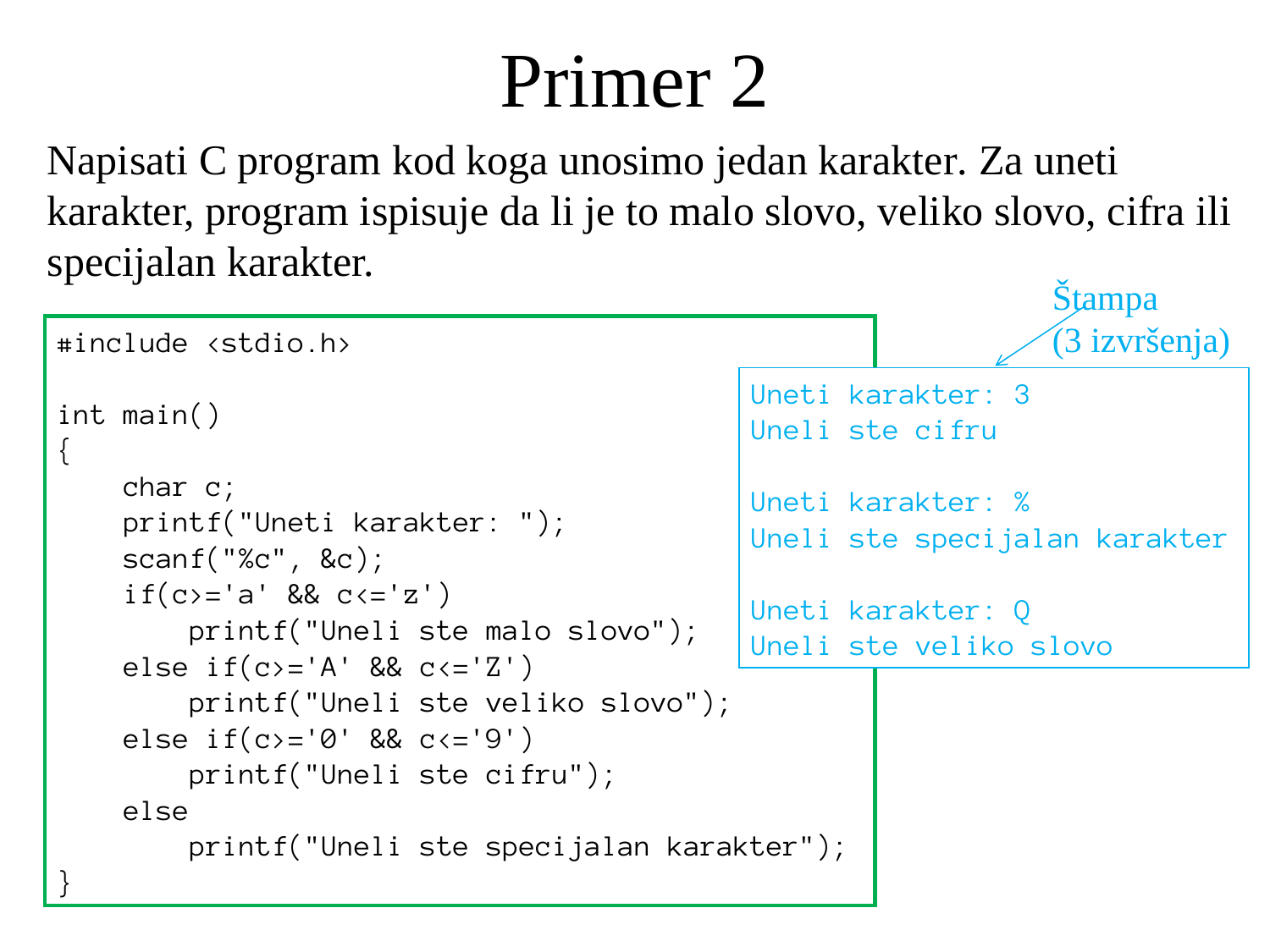

# Primer 2
Napisati C program kod koga unosimo jedan karakter. Za uneti karakter, program ispisuje da li je to malo slovo, veliko slovo, cifra ili specijalan karakter.
Štampa
(3 izvršenja)
#include <stdio.h>

int main()
{
    char c;
    printf("Uneti karakter: ");
    scanf("%c", &c);
    if(c>='a' && c<='z')
        printf("Uneli ste malo slovo");
    else if(c>='A' && c<='Z')
        printf("Uneli ste veliko slovo");
    else if(c>='0' && c<='9')
        printf("Uneli ste cifru");
    else
        printf("Uneli ste specijalan karakter");
}
Uneti karakter: 3
Uneli ste cifru

Uneti karakter: %
Uneli ste specijalan karakter

Uneti karakter: Q
Uneli ste veliko slovo